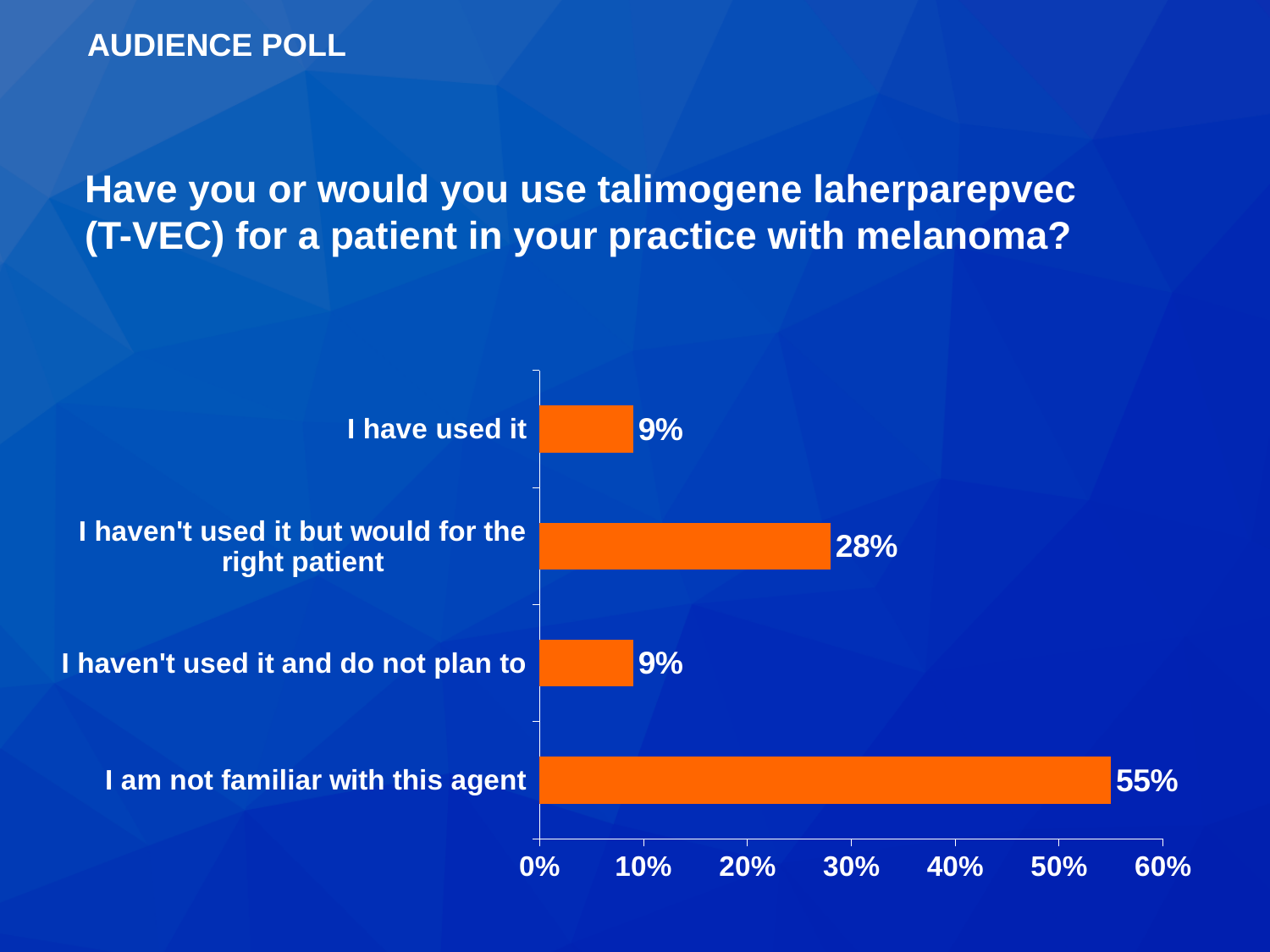

AUDIENCE POLL
Have you or would you use talimogene laherparepvec
(T-VEC) for a patient in your practice with melanoma?

### Chart

| Category | Series 1 |
|---|---|
| I am not familiar with this agent | 0.55 |
| I haven't used it and do not plan to | 0.09 |
| I haven't used it but would for the right patient | 0.28 |
| I have used it | 0.09 |